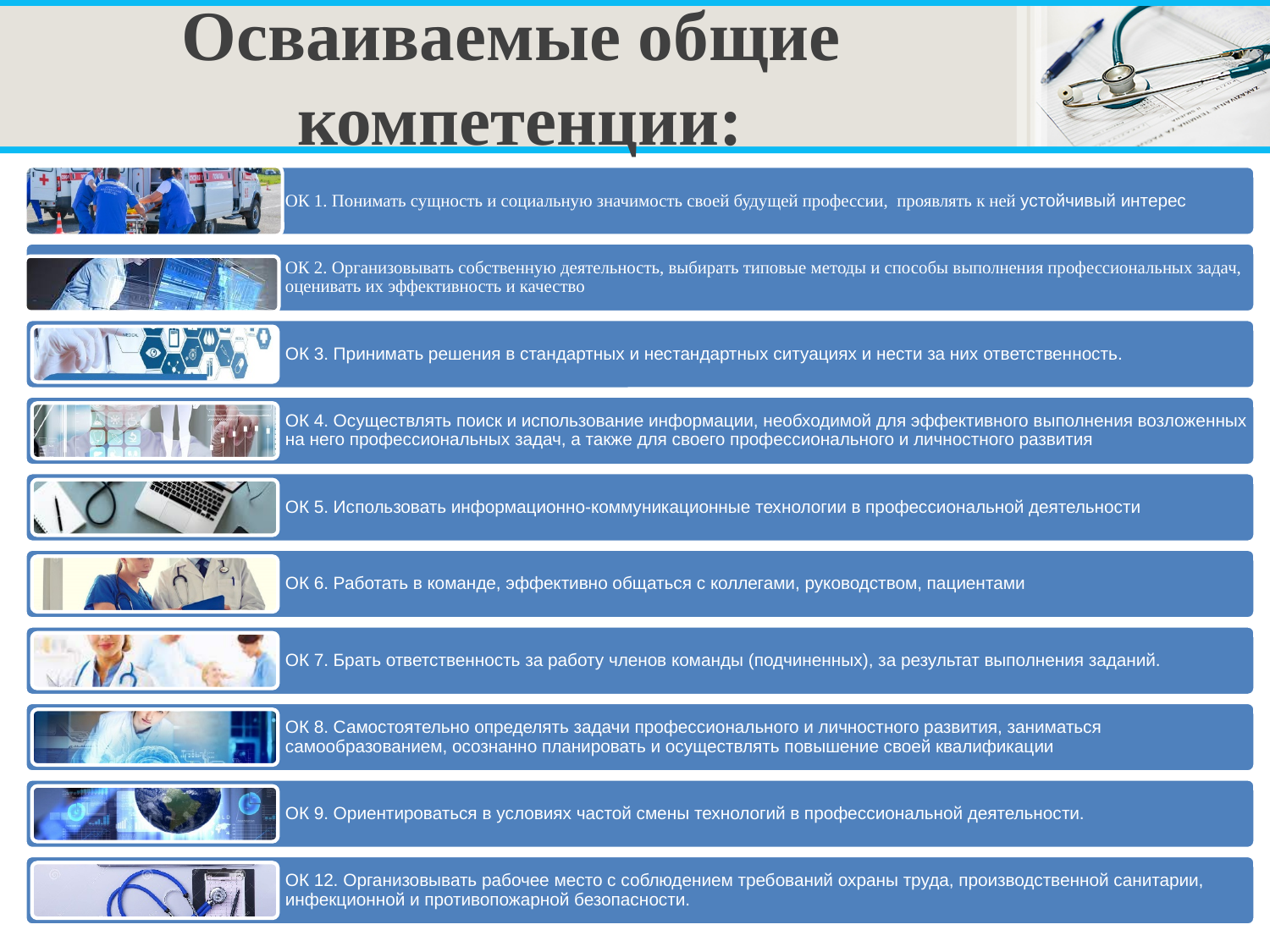

# Осваиваемые общие компетенции:
ОК 1. Понимать сущность и социальную значимость своей будущей профессии,  проявлять к ней устойчивый интерес
ОК 2. Организовывать собственную деятельность, выбирать типовые методы и способы выполнения профессиональных задач, оценивать их эффективность и качество
ОК 3. Принимать решения в стандартных и нестандартных ситуациях и нести за них ответственность.
ОК 4. Осуществлять поиск и использование информации, необходимой для эффективного выполнения возложенных на него профессиональных задач, а также для своего профессионального и личностного развития
ОК 5. Использовать информационно-коммуникационные технологии в профессиональной деятельности
ОК 6. Работать в команде, эффективно общаться с коллегами, руководством, пациентами
ОК 7. Брать ответственность за работу членов команды (подчиненных), за результат выполнения заданий.
ОК 8. Самостоятельно определять задачи профессионального и личностного развития, заниматься самообразованием, осознанно планировать и осуществлять повышение своей квалификации
ОК 9. Ориентироваться в условиях частой смены технологий в профессиональной деятельности.
ОК 12. Организовывать рабочее место с соблюдением требований охраны труда, производственной санитарии, инфекционной и противопожарной безопасности.